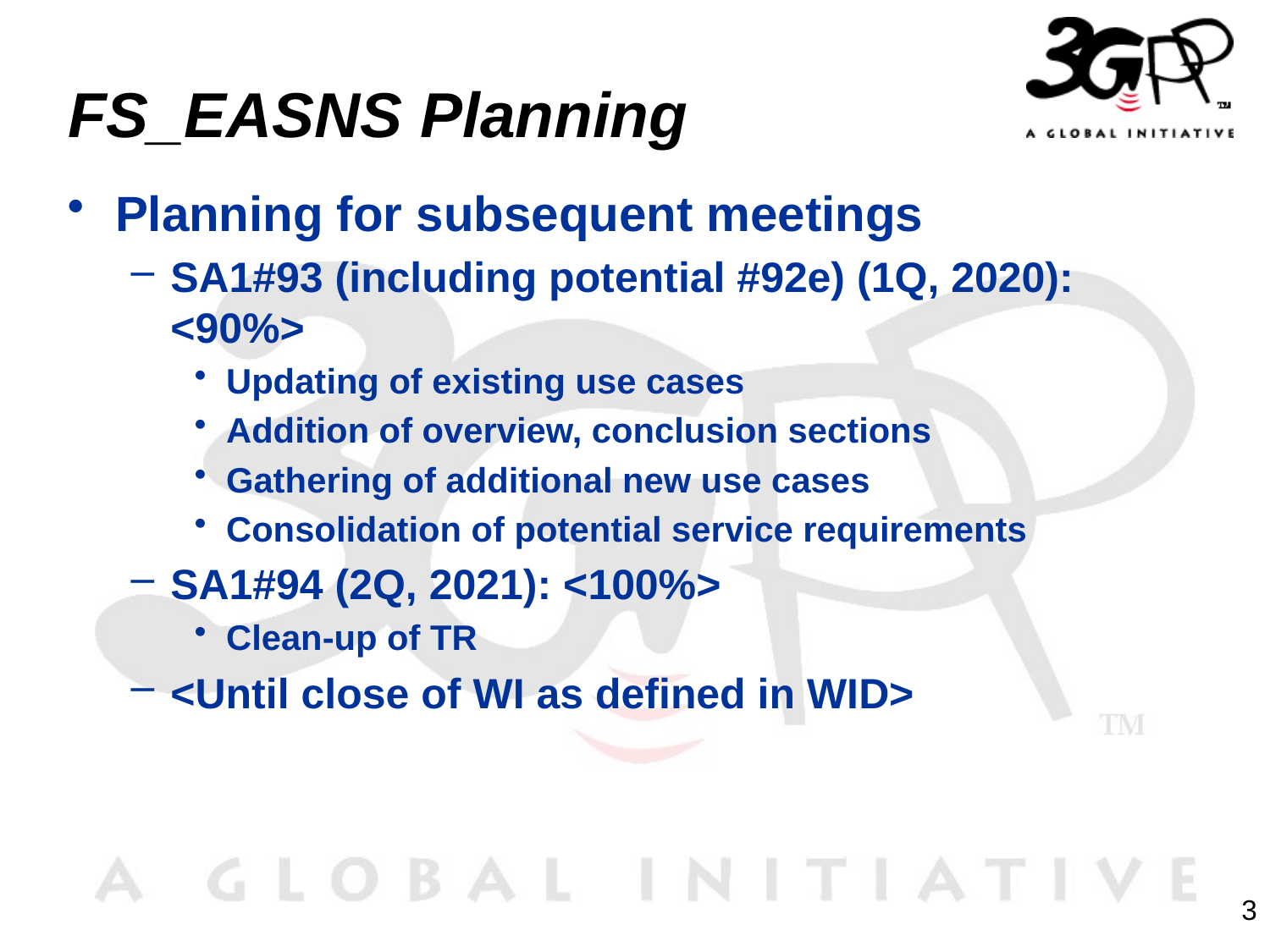

# FS_EASNS Planning
Planning for subsequent meetings
SA1#93 (including potential #92e) (1Q, 2020): <90%>
Updating of existing use cases
Addition of overview, conclusion sections
Gathering of additional new use cases
Consolidation of potential service requirements
SA1#94 (2Q, 2021): <100%>
Clean-up of TR
<Until close of WI as defined in WID>
3